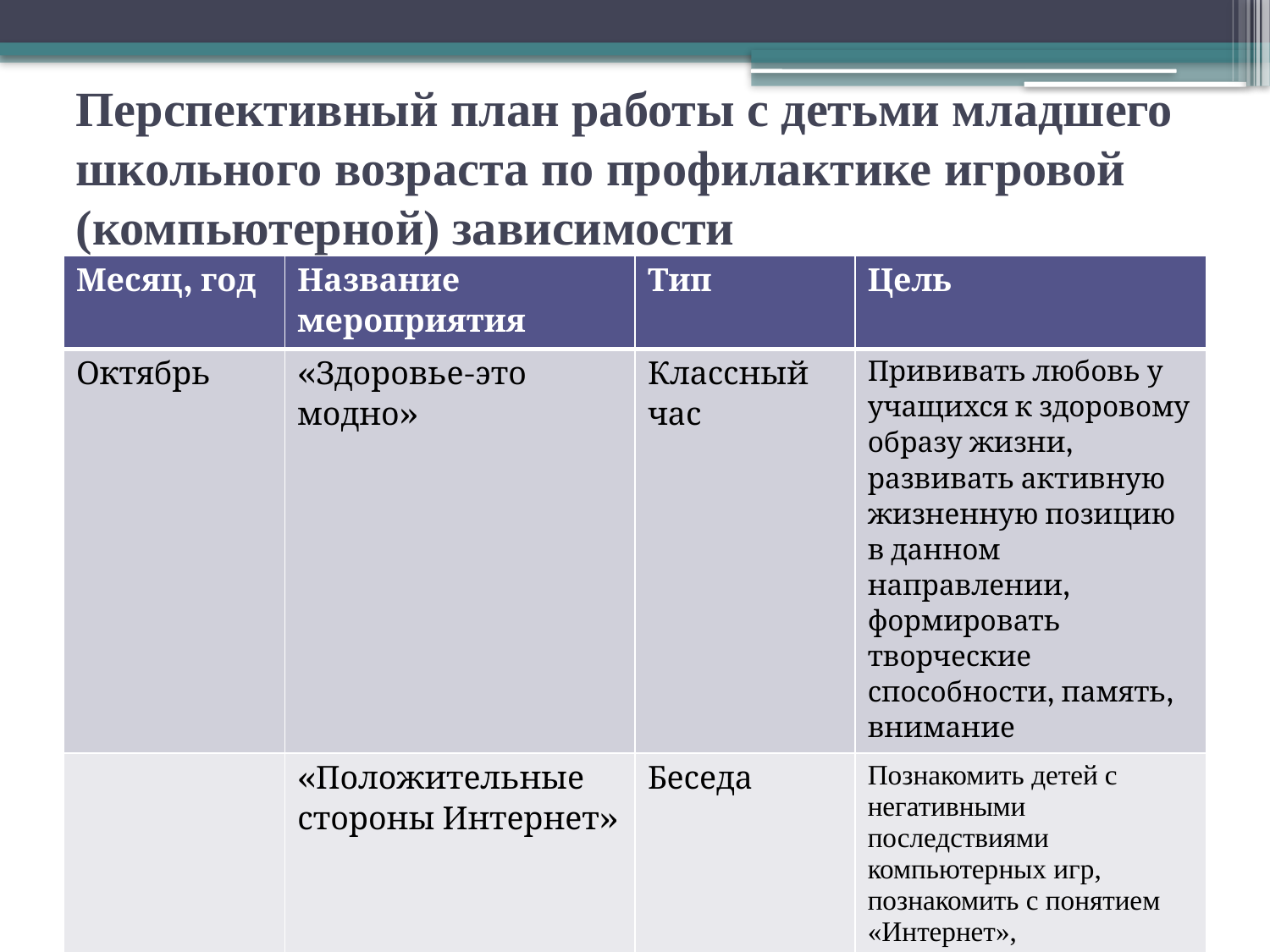

# Перспективный план работы с детьми младшего школьного возраста по профилактике игровой (компьютерной) зависимости
| Месяц, год | Название мероприятия | Тип | Цель |
| --- | --- | --- | --- |
| Октябрь | «Здоровье-это модно» | Классный час | Прививать любовь у учащихся к здоровому образу жизни, развивать активную жизненную позицию в данном направлении, формировать творческие способности, память, внимание |
|  | «Положительные стороны Интернет» | Беседа | Познакомить детей с негативными последствиями компьютерных игр, познакомить с понятием «Интернет», «Интернетзависимость». |